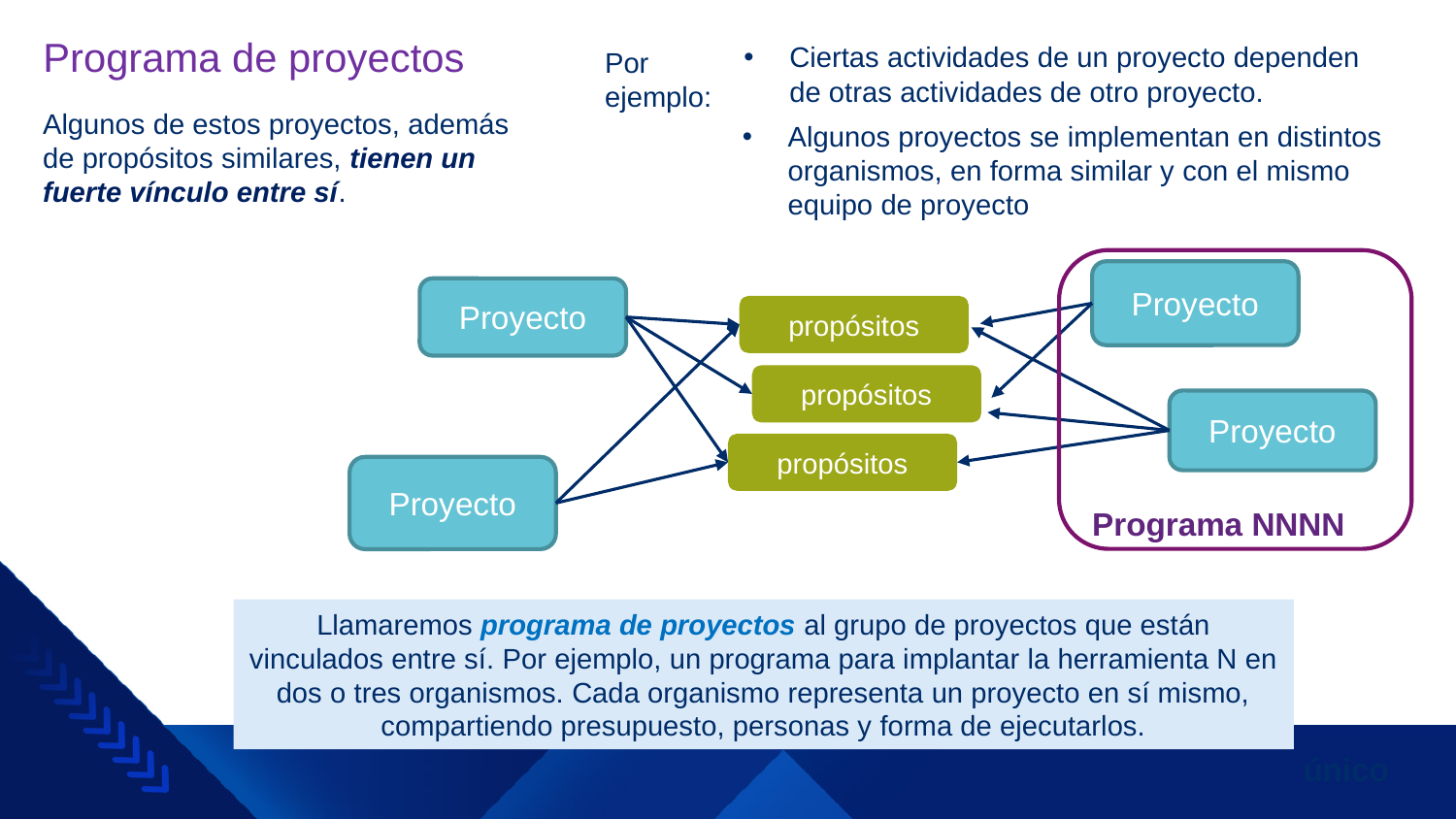

# Programa de proyectos
Ciertas actividades de un proyecto dependen de otras actividades de otro proyecto.
Por ejemplo:
Algunos de estos proyectos, además de propósitos similares, tienen un fuerte vínculo entre sí.
Algunos proyectos se implementan en distintos organismos, en forma similar y con el mismo equipo de proyecto

Programa NNNN
Proyecto
Proyecto
Proyecto
Proyecto
propósitos
propósitos
propósitos
Llamaremos programa de proyectos al grupo de proyectos que están vinculados entre sí. Por ejemplo, un programa para implantar la herramienta N en dos o tres organismos. Cada organismo representa un proyecto en sí mismo, compartiendo presupuesto, personas y forma de ejecutarlos.
único